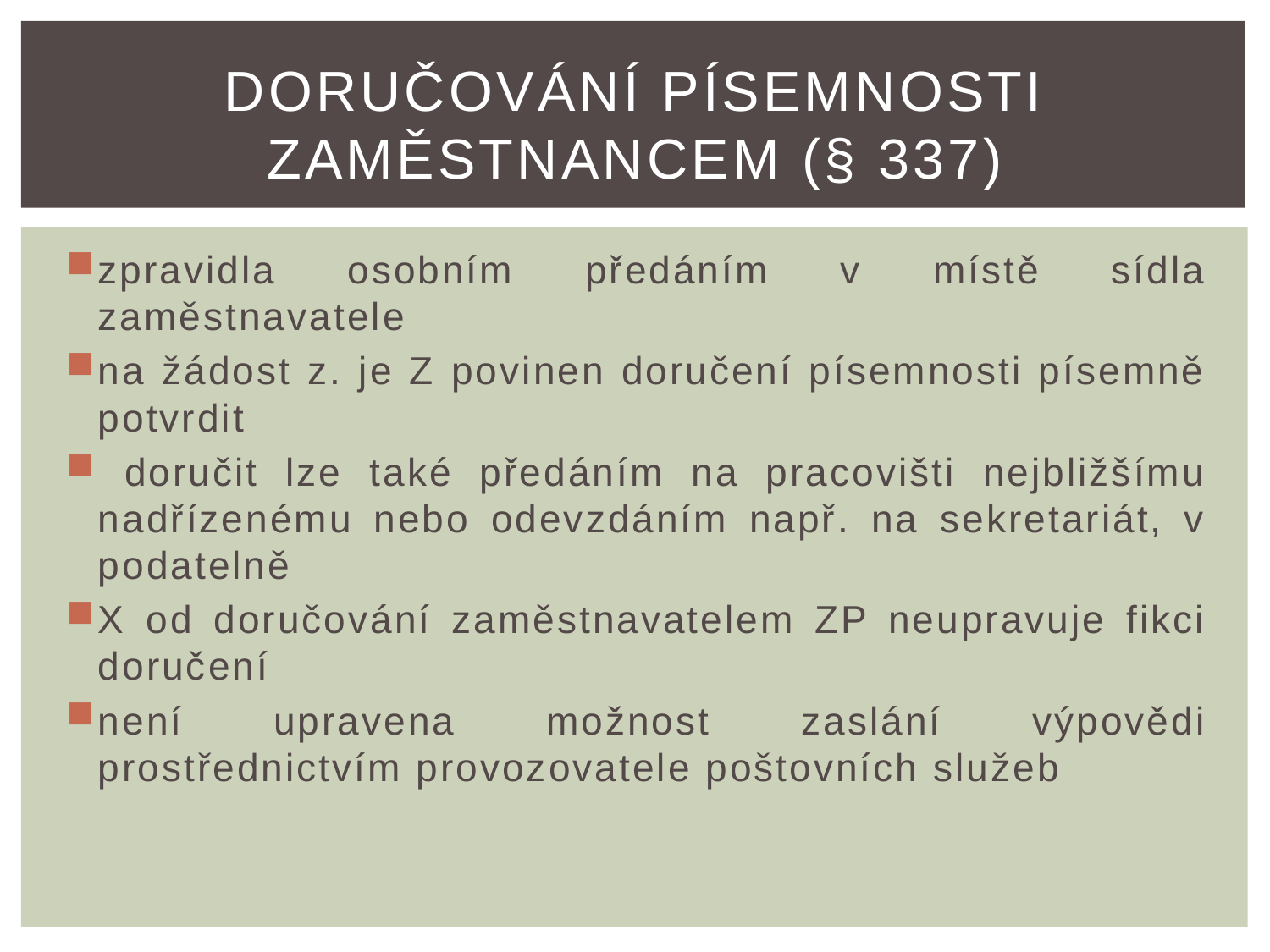

# doručování písemnosti zaměstnancem (§ 337)
zpravidla osobním předáním v místě sídla zaměstnavatele
na žádost z. je Z povinen doručení písemnosti písemně potvrdit
 doručit lze také předáním na pracovišti nejbližšímu nadřízenému nebo odevzdáním např. na sekretariát, v podatelně
X od doručování zaměstnavatelem ZP neupravuje fikci doručení
není upravena možnost zaslání výpovědi prostřednictvím provozovatele poštovních služeb